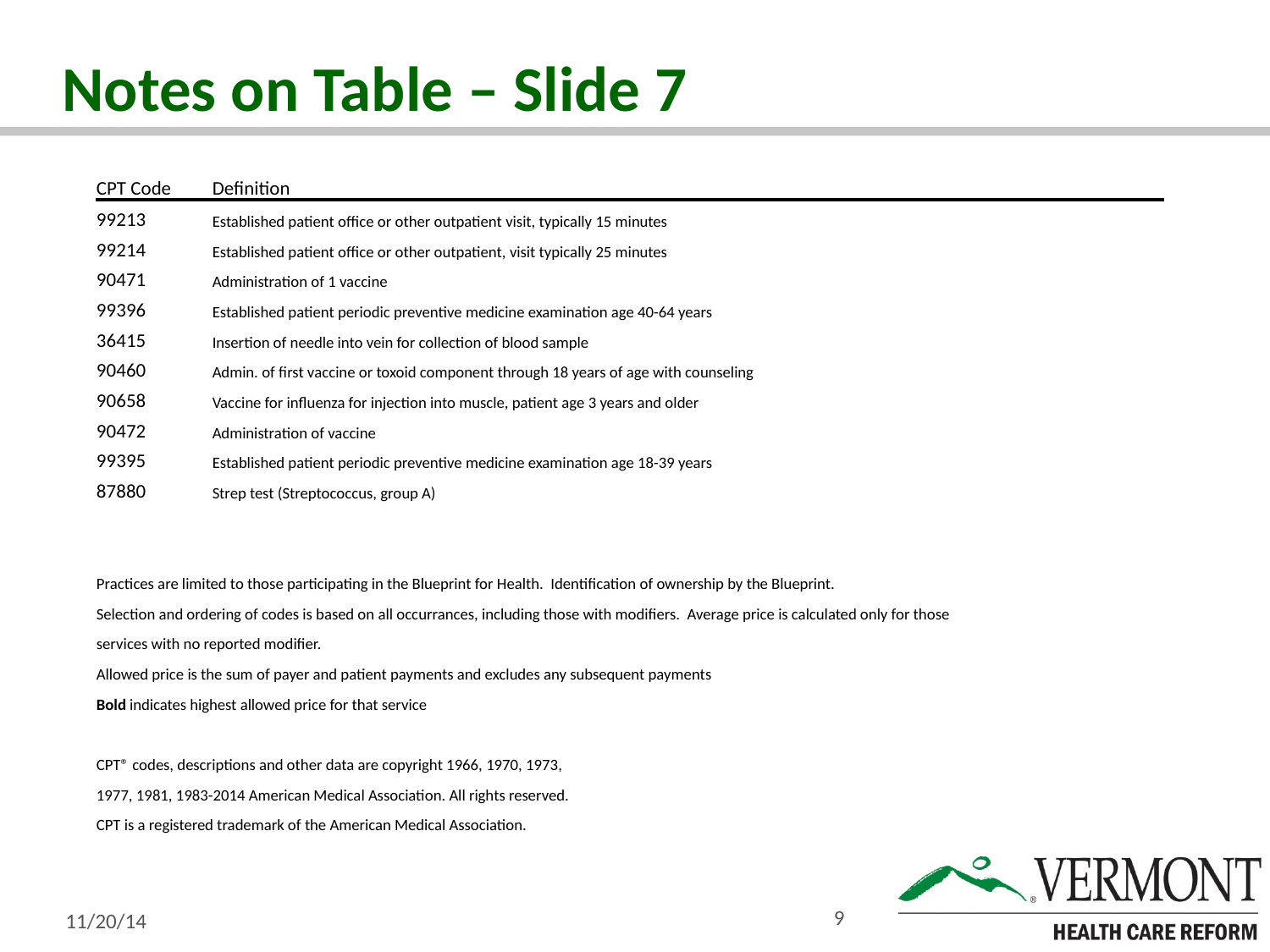

# Notes on Table – Slide 7
| CPT Code | Definition |
| --- | --- |
| 99213 | Established patient office or other outpatient visit, typically 15 minutes |
| 99214 | Established patient office or other outpatient, visit typically 25 minutes |
| 90471 | Administration of 1 vaccine |
| 99396 | Established patient periodic preventive medicine examination age 40-64 years |
| 36415 | Insertion of needle into vein for collection of blood sample |
| 90460 | Admin. of first vaccine or toxoid component through 18 years of age with counseling |
| 90658 | Vaccine for influenza for injection into muscle, patient age 3 years and older |
| 90472 | Administration of vaccine |
| 99395 | Established patient periodic preventive medicine examination age 18-39 years |
| 87880 | Strep test (Streptococcus, group A) |
|  |  |
|  |  |
| Practices are limited to those participating in the Blueprint for Health. Identification of ownership by the Blueprint. |  |
| Selection and ordering of codes is based on all occurrances, including those with modifiers. Average price is calculated only for those |  |
| services with no reported modifier. |  |
| Allowed price is the sum of payer and patient payments and excludes any subsequent payments |  |
| Bold indicates highest allowed price for that service |  |
|  |  |
| CPT® codes, descriptions and other data are copyright 1966, 1970, 1973, |  |
| 1977, 1981, 1983-2014 American Medical Association. All rights reserved. |  |
| CPT is a registered trademark of the American Medical Association. |  |
11/20/14
9